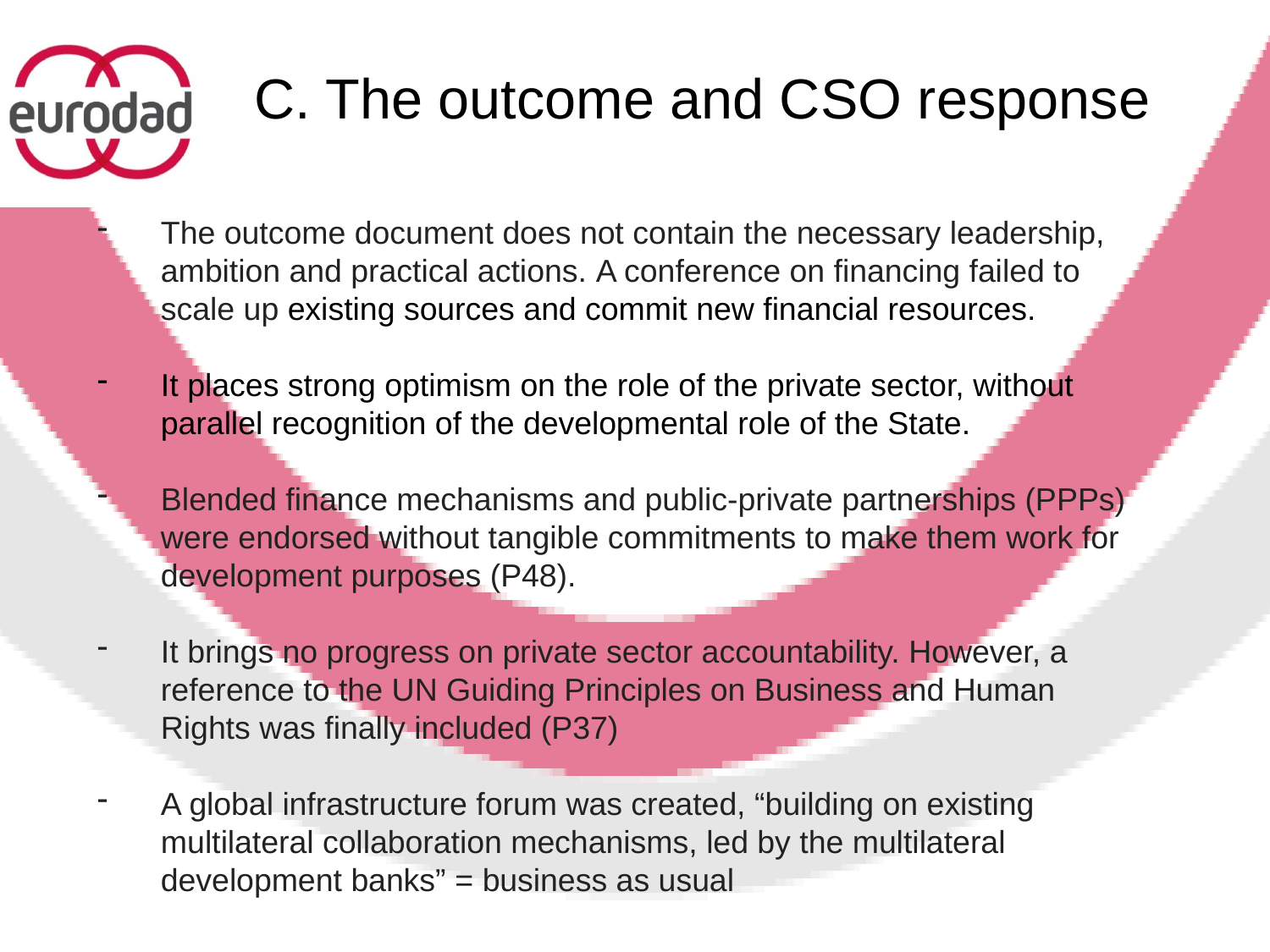

C. The outcome and CSO response
The outcome document does not contain the necessary leadership, ambition and practical actions. A conference on financing failed to scale up existing sources and commit new financial resources.

It places strong optimism on the role of the private sector, without parallel recognition of the developmental role of the State.

Blended finance mechanisms and public-private partnerships (PPPs) were endorsed without tangible commitments to make them work for development purposes (P48).

It brings no progress on private sector accountability. However, a reference to the UN Guiding Principles on Business and Human Rights was finally included (P37)

A global infrastructure forum was created, “building on existing multilateral collaboration mechanisms, led by the multilateral development banks” = business as usual